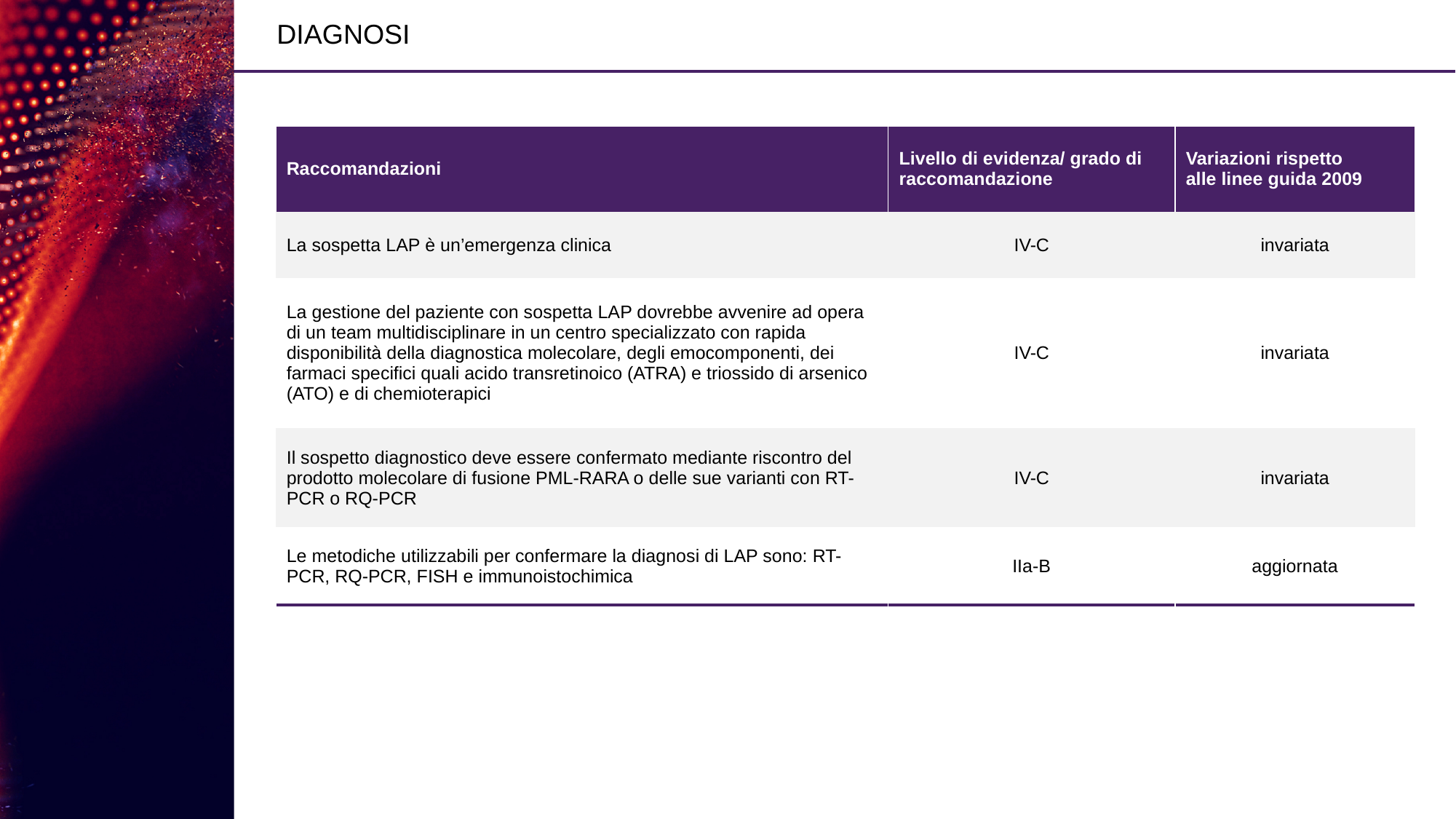

# DIAGNOSI
| Raccomandazioni | Livello di evidenza/ grado di raccomandazione | Variazioni rispetto alle linee guida 2009 |
| --- | --- | --- |
| La sospetta LAP è un’emergenza clinica | IV-C | invariata |
| La gestione del paziente con sospetta LAP dovrebbe avvenire ad opera di un team multidisciplinare in un centro specializzato con rapida disponibilità della diagnostica molecolare, degli emocomponenti, dei farmaci specifici quali acido transretinoico (ATRA) e triossido di arsenico (ATO) e di chemioterapici | IV-C | invariata |
| Il sospetto diagnostico deve essere confermato mediante riscontro del prodotto molecolare di fusione PML-RARA o delle sue varianti con RT-PCR o RQ-PCR | IV-C | invariata |
| Le metodiche utilizzabili per confermare la diagnosi di LAP sono: RT-PCR, RQ-PCR, FISH e immunoistochimica | IIa-B | aggiornata |